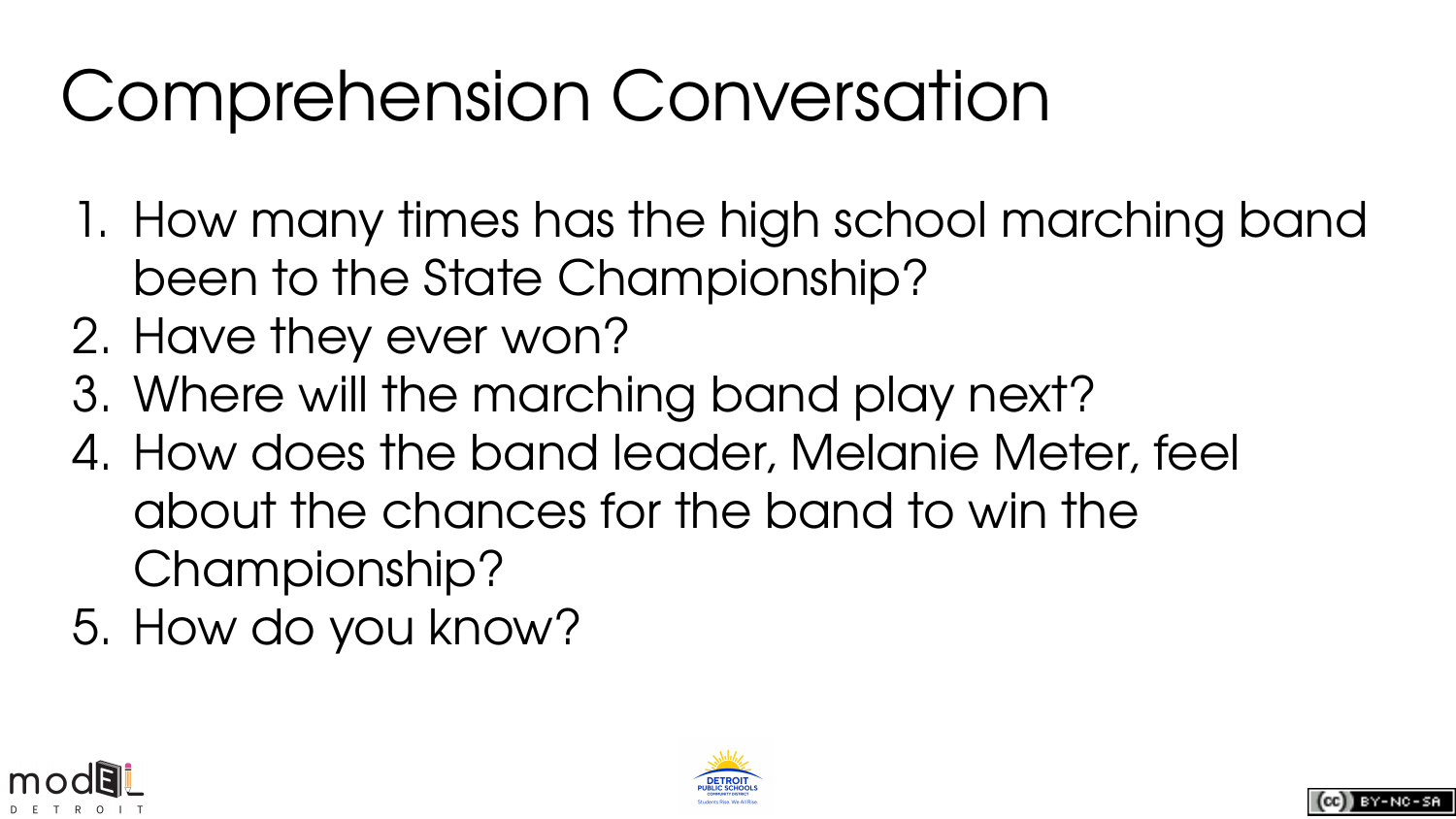

# Comprehension Conversation
How many times has the high school marching band been to the State Championship?
Have they ever won?
Where will the marching band play next?
How does the band leader, Melanie Meter, feel about the chances for the band to win the Championship?
How do you know?